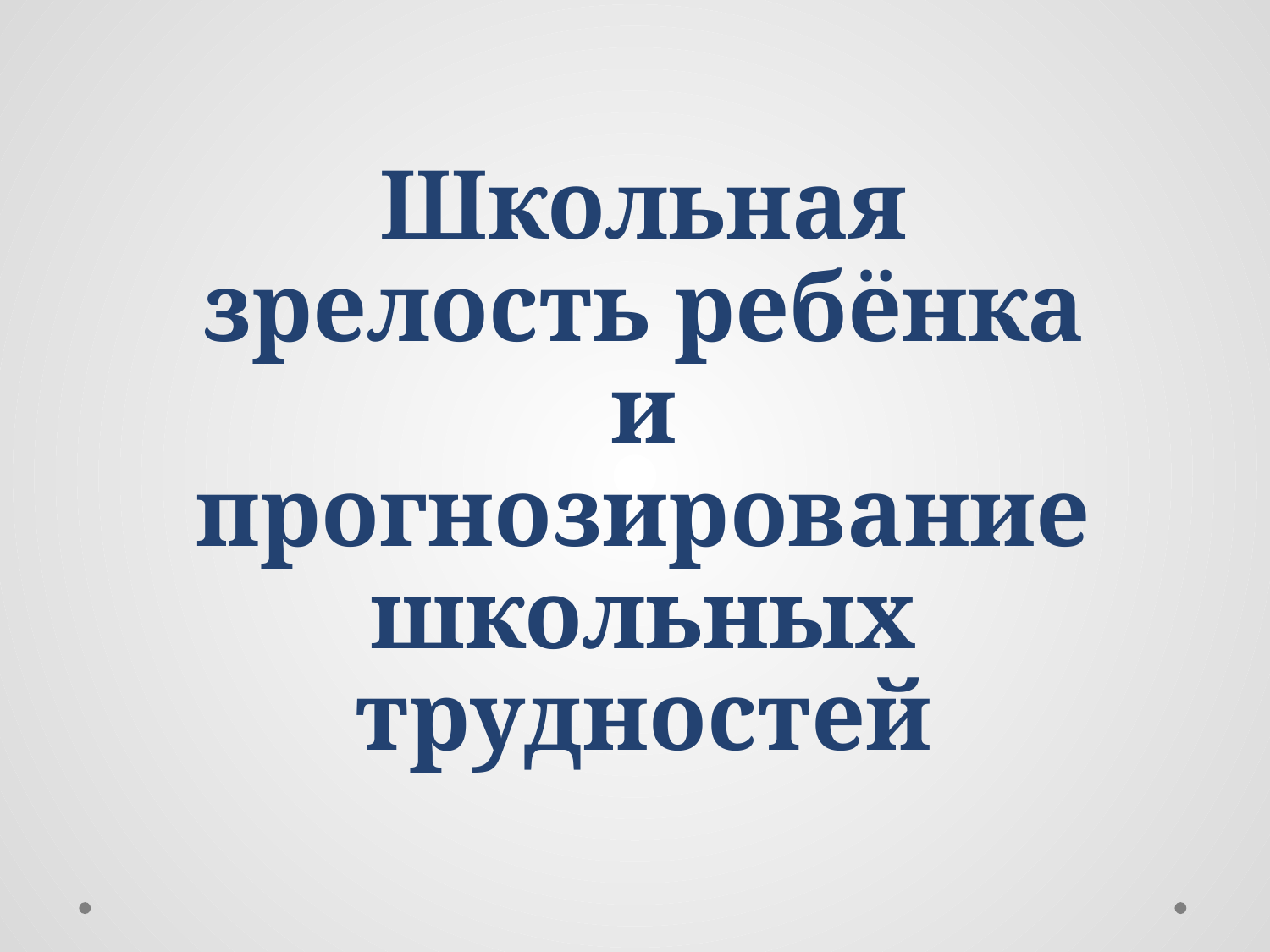

# Школьная зрелость ребёнка и прогнозирование школьных трудностей